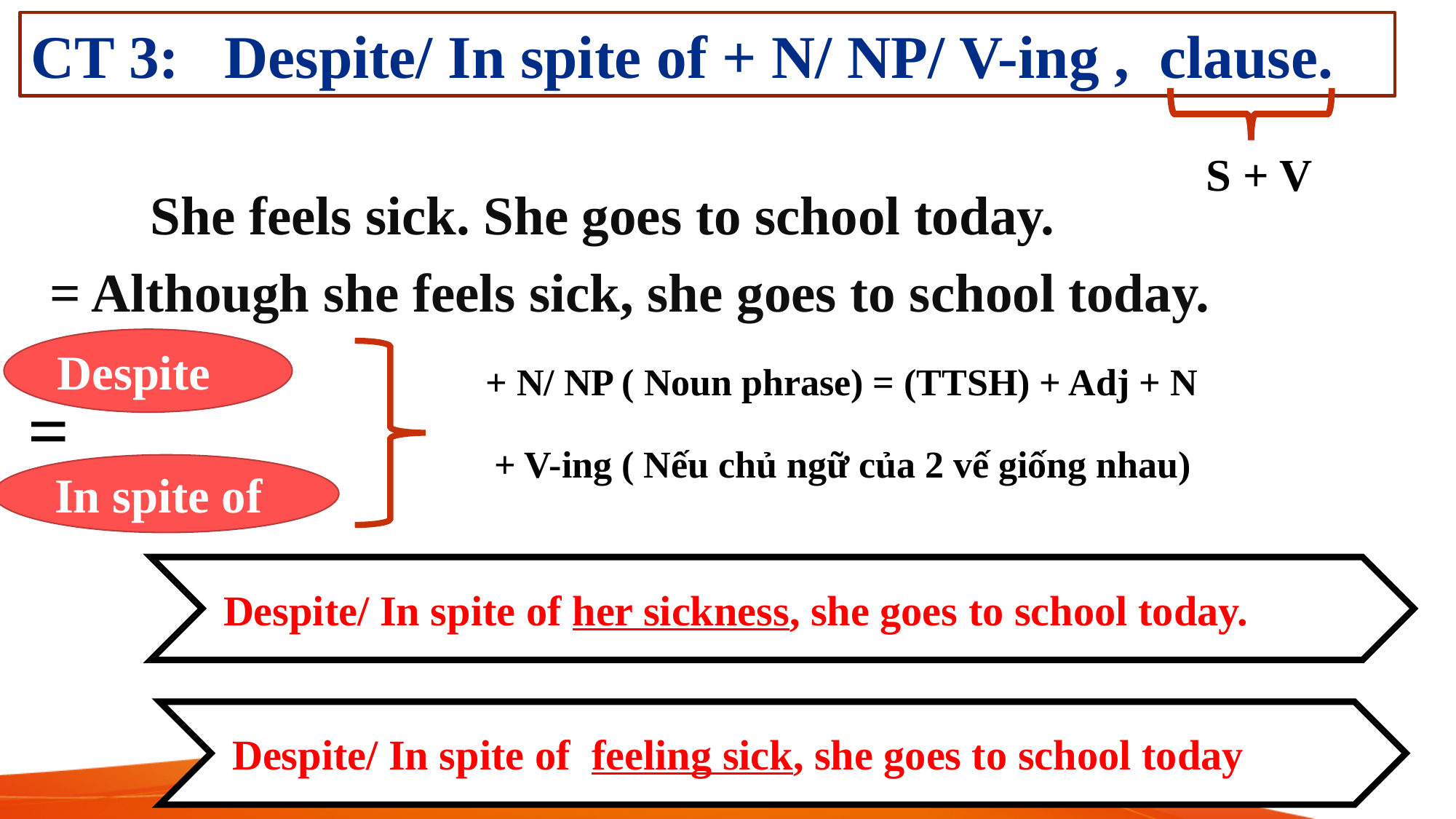

CT 3:   Despite/ In spite of + N/ NP/ V-ing ,  clause.

S + V
# She feels sick. She goes to school today.
= Although she feels sick, she goes to school today.
Despite

+ N/ NP ( Noun phrase) = (TTSH) + Adj + N
=
+ V-ing ( Nếu chủ ngữ của 2 vế giống nhau)
In spite of
 Despite/ In spite of her sickness, she goes to school today.
 Despite/ In spite of  feeling sick, she goes to school today